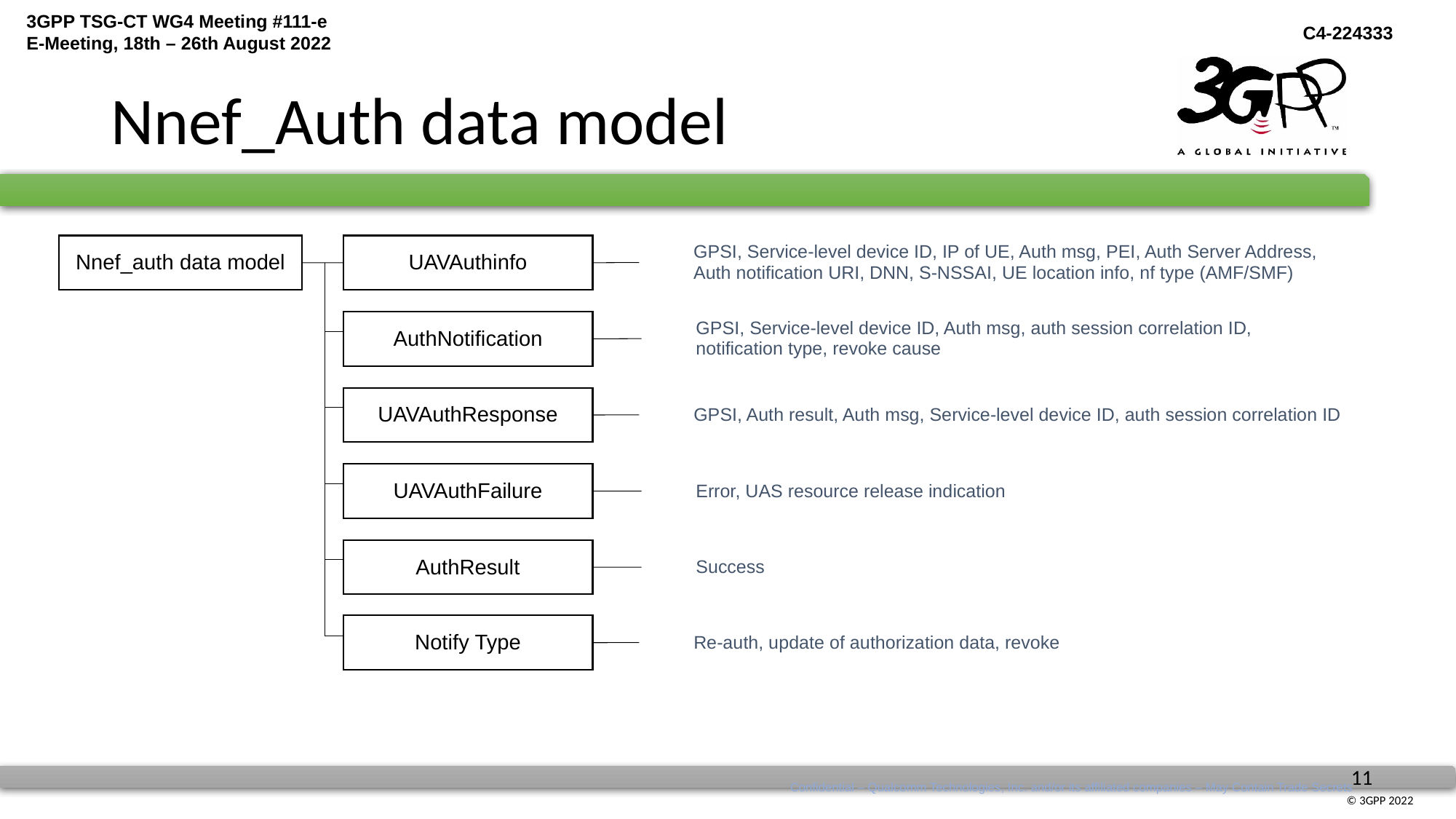

# Nnef_Auth data model
Nnef_auth data model
UAVAuthinfo
GPSI, Service-level device ID, IP of UE, Auth msg, PEI, Auth Server Address, Auth notification URI, DNN, S-NSSAI, UE location info, nf type (AMF/SMF)
AuthNotification
GPSI, Service-level device ID, Auth msg, auth session correlation ID, notification type, revoke cause
UAVAuthResponse
GPSI, Auth result, Auth msg, Service-level device ID, auth session correlation ID
UAVAuthFailure
Error, UAS resource release indication
AuthResult
Success
Notify Type
Re-auth, update of authorization data, revoke